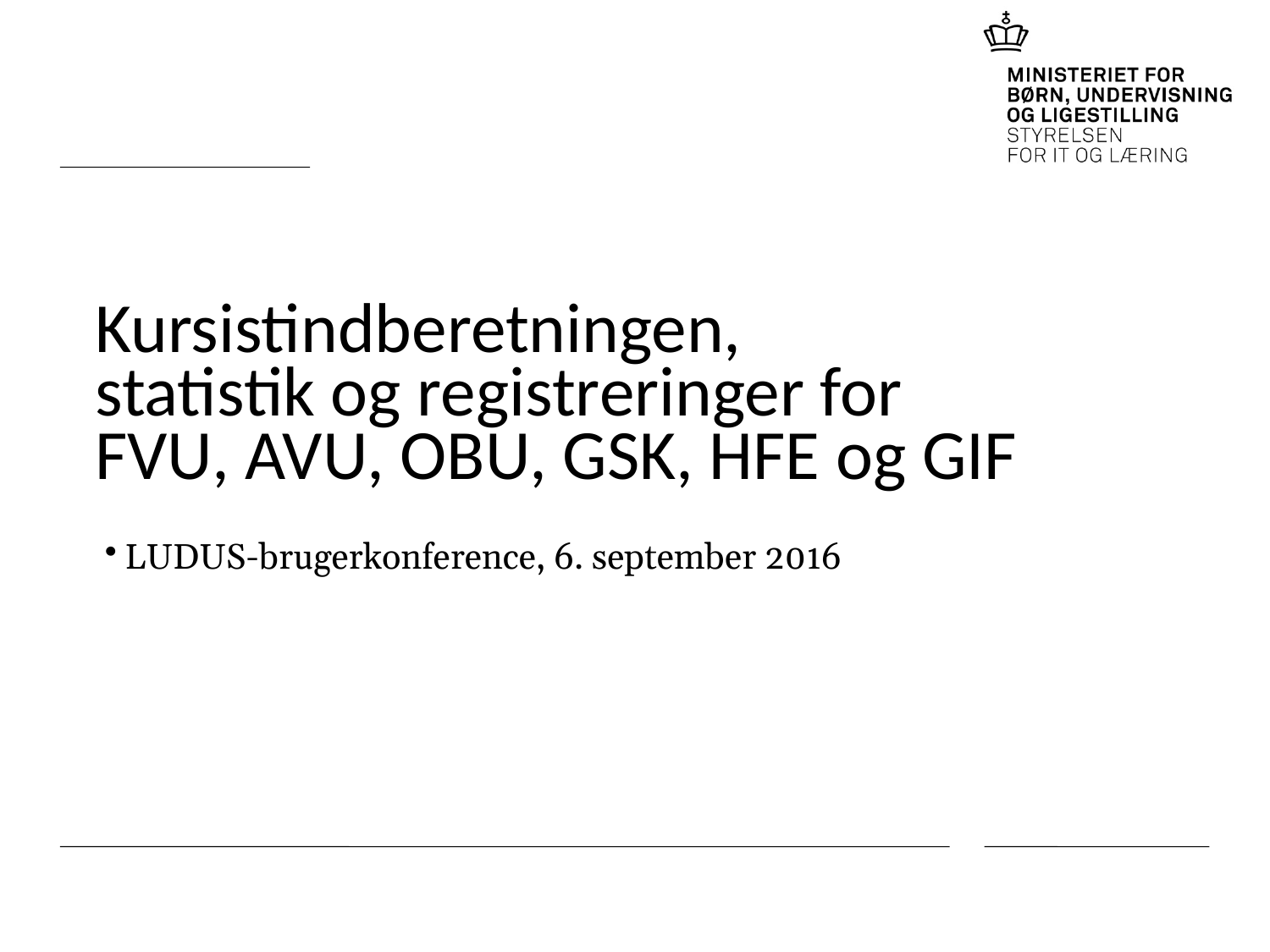

Kursistindberetningen,
statistik og registreringer for
FVU, AVU, OBU, GSK, HFE og GIF
LUDUS-brugerkonference, 6. september 2016